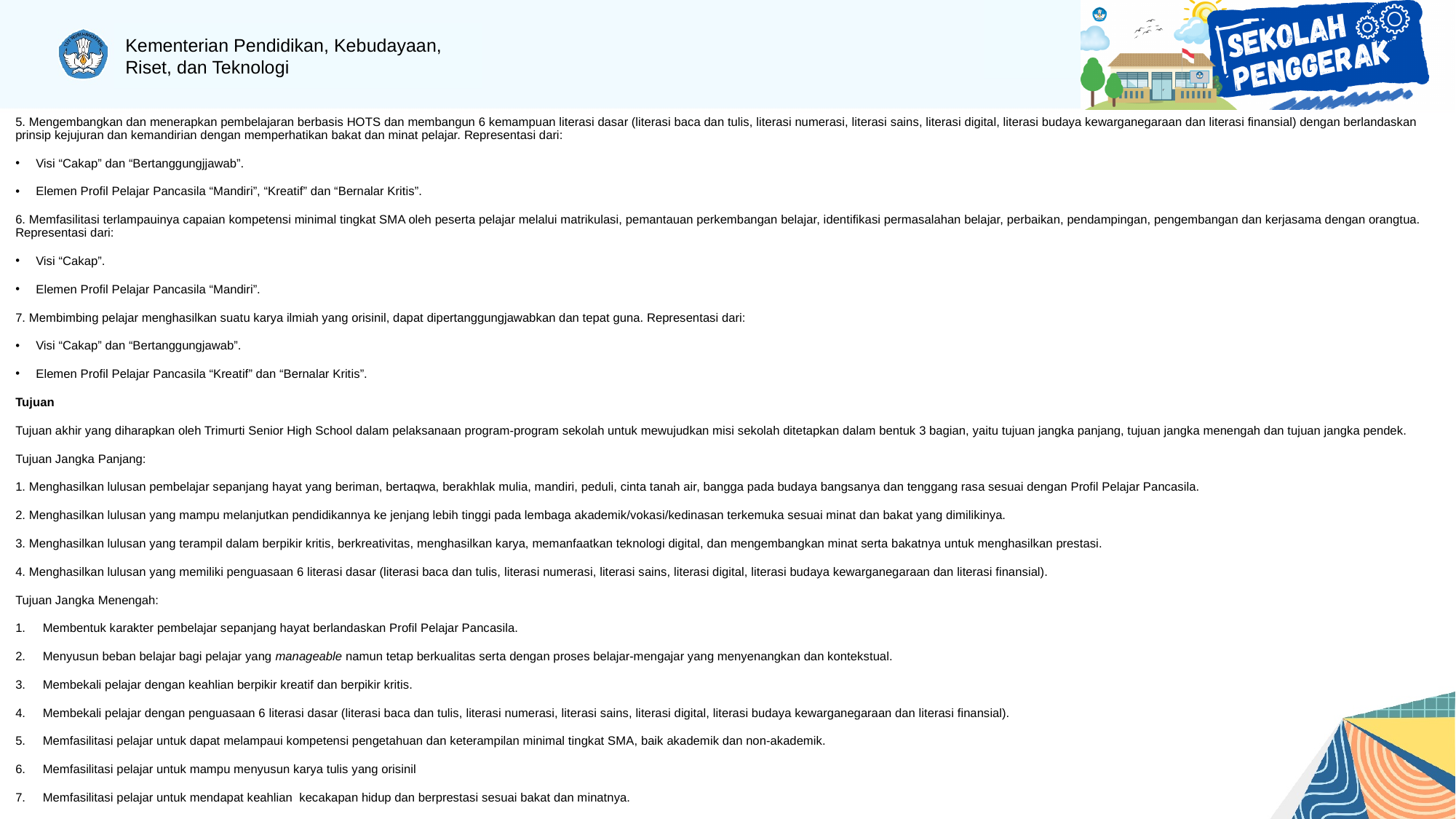

5. Mengembangkan dan menerapkan pembelajaran berbasis HOTS dan membangun 6 kemampuan literasi dasar (literasi baca dan tulis, literasi numerasi, literasi sains, literasi digital, literasi budaya kewarganegaraan dan literasi finansial) dengan berlandaskan prinsip kejujuran dan kemandirian dengan memperhatikan bakat dan minat pelajar. Representasi dari:
Visi “Cakap” dan “Bertanggungjjawab”.
Elemen Profil Pelajar Pancasila “Mandiri”, “Kreatif” dan “Bernalar Kritis”.
6. Memfasilitasi terlampauinya capaian kompetensi minimal tingkat SMA oleh peserta pelajar melalui matrikulasi, pemantauan perkembangan belajar, identifikasi permasalahan belajar, perbaikan, pendampingan, pengembangan dan kerjasama dengan orangtua. Representasi dari:
Visi “Cakap”.
Elemen Profil Pelajar Pancasila “Mandiri”.
7. Membimbing pelajar menghasilkan suatu karya ilmiah yang orisinil, dapat dipertanggungjawabkan dan tepat guna. Representasi dari:
Visi “Cakap” dan “Bertanggungjawab”.
Elemen Profil Pelajar Pancasila “Kreatif” dan “Bernalar Kritis”.
Tujuan
Tujuan akhir yang diharapkan oleh Trimurti Senior High School dalam pelaksanaan program-program sekolah untuk mewujudkan misi sekolah ditetapkan dalam bentuk 3 bagian, yaitu tujuan jangka panjang, tujuan jangka menengah dan tujuan jangka pendek.
Tujuan Jangka Panjang:
1. Menghasilkan lulusan pembelajar sepanjang hayat yang beriman, bertaqwa, berakhlak mulia, mandiri, peduli, cinta tanah air, bangga pada budaya bangsanya dan tenggang rasa sesuai dengan Profil Pelajar Pancasila.
2. Menghasilkan lulusan yang mampu melanjutkan pendidikannya ke jenjang lebih tinggi pada lembaga akademik/vokasi/kedinasan terkemuka sesuai minat dan bakat yang dimilikinya.
3. Menghasilkan lulusan yang terampil dalam berpikir kritis, berkreativitas, menghasilkan karya, memanfaatkan teknologi digital, dan mengembangkan minat serta bakatnya untuk menghasilkan prestasi.
4. Menghasilkan lulusan yang memiliki penguasaan 6 literasi dasar (literasi baca dan tulis, literasi numerasi, literasi sains, literasi digital, literasi budaya kewarganegaraan dan literasi finansial).
Tujuan Jangka Menengah:
Membentuk karakter pembelajar sepanjang hayat berlandaskan Profil Pelajar Pancasila.
Menyusun beban belajar bagi pelajar yang manageable namun tetap berkualitas serta dengan proses belajar-mengajar yang menyenangkan dan kontekstual.
Membekali pelajar dengan keahlian berpikir kreatif dan berpikir kritis.
Membekali pelajar dengan penguasaan 6 literasi dasar (literasi baca dan tulis, literasi numerasi, literasi sains, literasi digital, literasi budaya kewarganegaraan dan literasi finansial).
Memfasilitasi pelajar untuk dapat melampaui kompetensi pengetahuan dan keterampilan minimal tingkat SMA, baik akademik dan non-akademik.
Memfasilitasi pelajar untuk mampu menyusun karya tulis yang orisinil
Memfasilitasi pelajar untuk mendapat keahlian  kecakapan hidup dan berprestasi sesuai bakat dan minatnya.